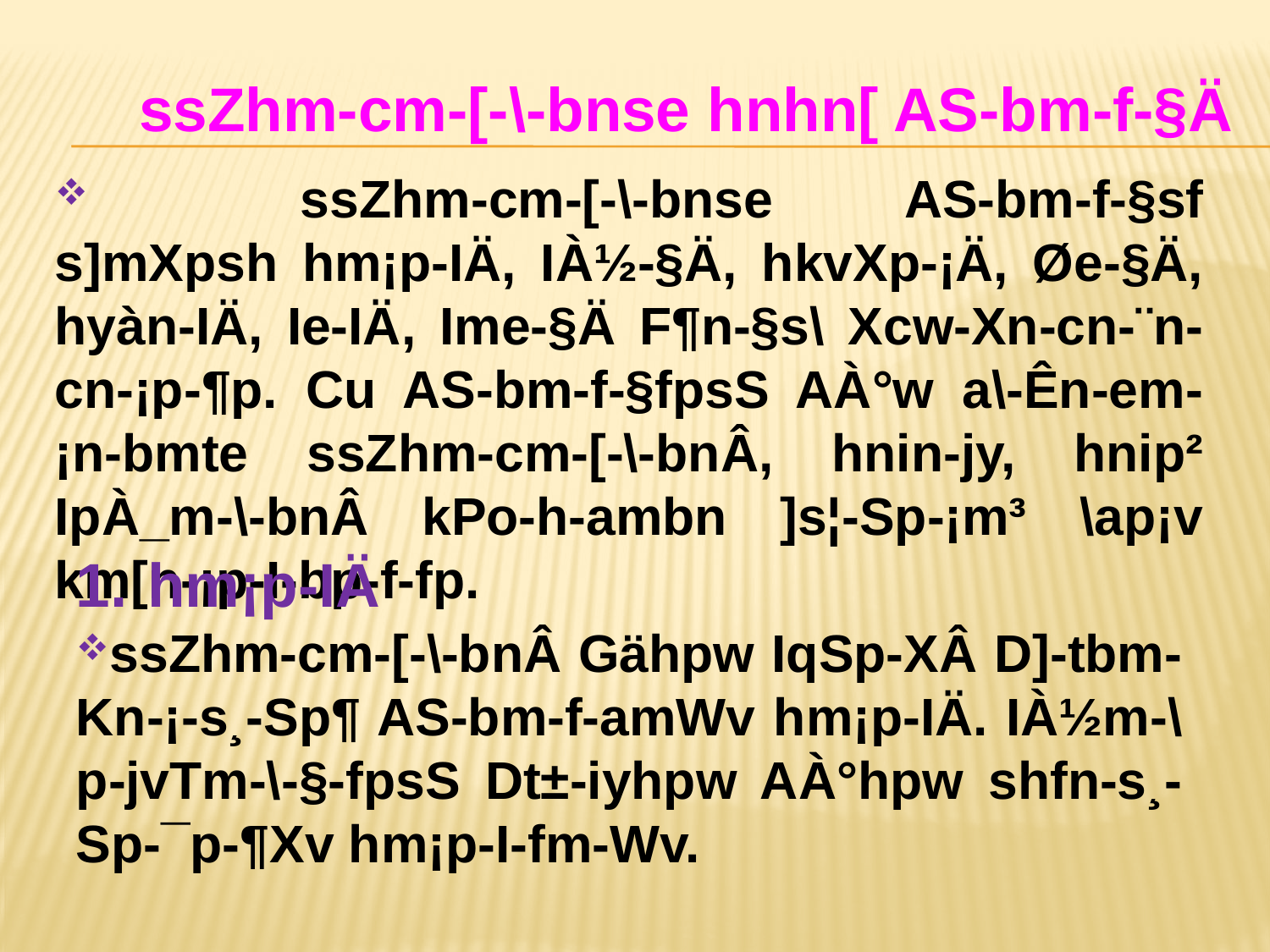

ssZhm-cm-[-\-bnse hnhn[ AS-bm-f-§Ä
 	ssZhm-cm-[-\-bnse AS-bm-f-§sf s]mXpsh hm¡p-IÄ, IÀ½-§Ä, hkvXp-¡Ä, Øe-§Ä, hyàn-IÄ, Ie-IÄ, Ime-§Ä F¶n-§s\ Xcw-Xn-cn-¨n-cn-¡p-¶p. Cu AS-bm-f-§fpsS AÀ°w a\-Ên-em-¡n-bmte ssZhm-cm-[-\-bnÂ, hnin-jy, hnip² IpÀ_m-\-bnÂ kPo-h-ambn ]s¦-Sp-¡m³ \ap¡v km[n-¡p-I-bp-f-fp.
hm¡p-IÄ
ssZhm-cm-[-\-bnÂ Gähpw IqSp-XÂ D]-tbm-Kn-¡-s¸-Sp¶ AS-bm-f-amWv hm¡p-IÄ. IÀ½m-\p-jvTm-\-§-fpsS Dt±-iyhpw AÀ°hpw shfn-s¸-Sp-¯p-¶Xv hm¡p-I-fm-Wv.